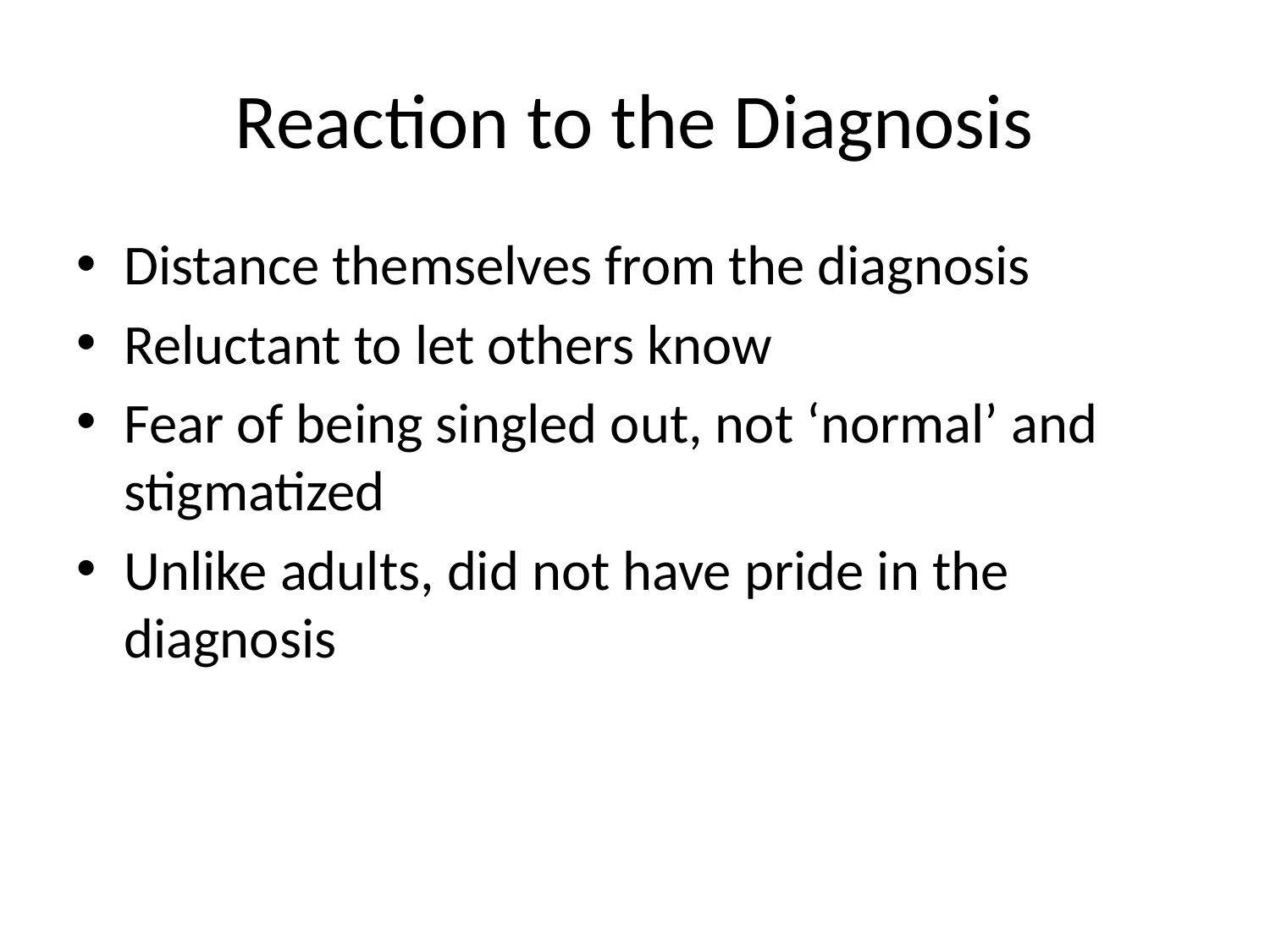

# Reaction to the Diagnosis
Distance themselves from the diagnosis
Reluctant to let others know
Fear of being singled out, not ‘normal’ and stigmatized
Unlike adults, did not have pride in the diagnosis